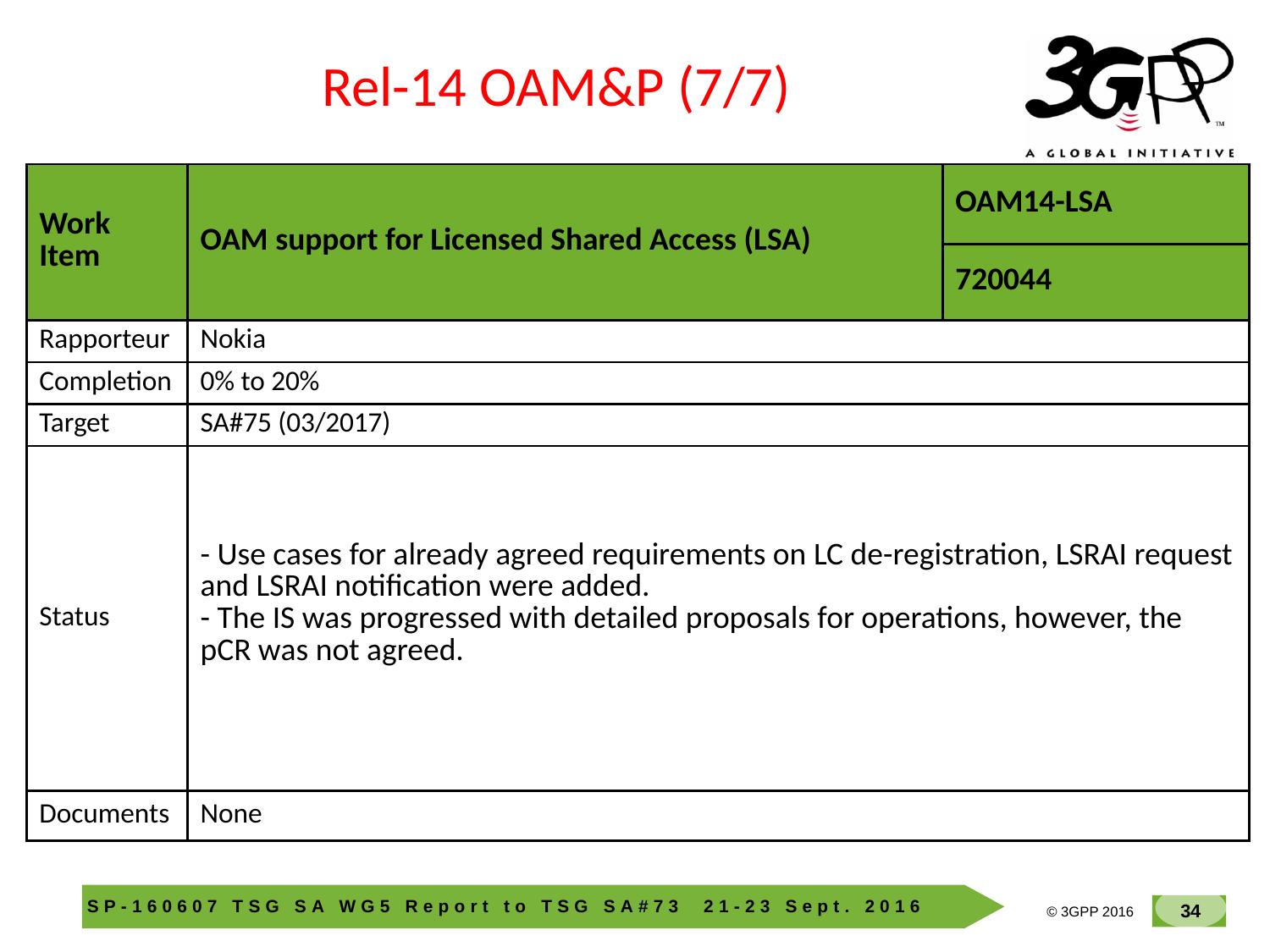

Rel-14 OAM&P (7/7)
| Work Item | OAM support for Licensed Shared Access (LSA) | OAM14-LSA |
| --- | --- | --- |
|  |  | 720044 |
| Rapporteur | Nokia |  |
| Completion | 0% to 20% |  |
| Target | SA#75 (03/2017) |  |
| Status | - Use cases for already agreed requirements on LC de-registration, LSRAI request and LSRAI notification were added. - The IS was progressed with detailed proposals for operations, however, the pCR was not agreed. |  |
| Documents | None |  |